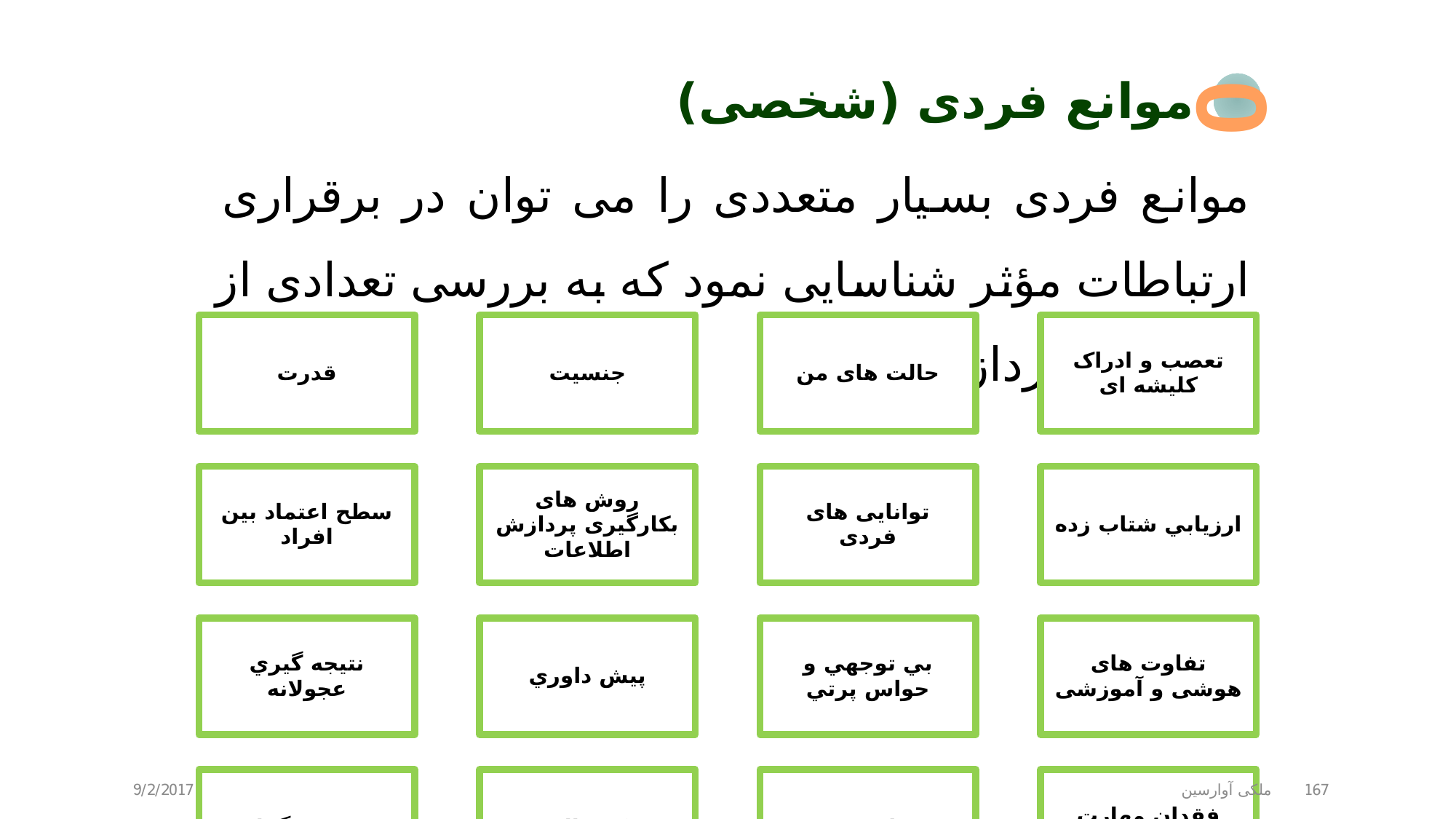

موانع فردی (شخصی)
0
موانع فردی بسیار متعددی را می توان در برقراری ارتباطات مؤثر شناسایی نمود که به بررسی تعدادی از آن ها می پردازیم:
ارزيابي شتاب زده
پيش داوري
بي توجهي و حواس پرتي
تفاوت های هوشی و آموزشی
توانایی های فردی
سطح اعتماد بین افراد
حالت های من
جنسیت
قدرت
9/2/2017
ملکی آوارسین
167